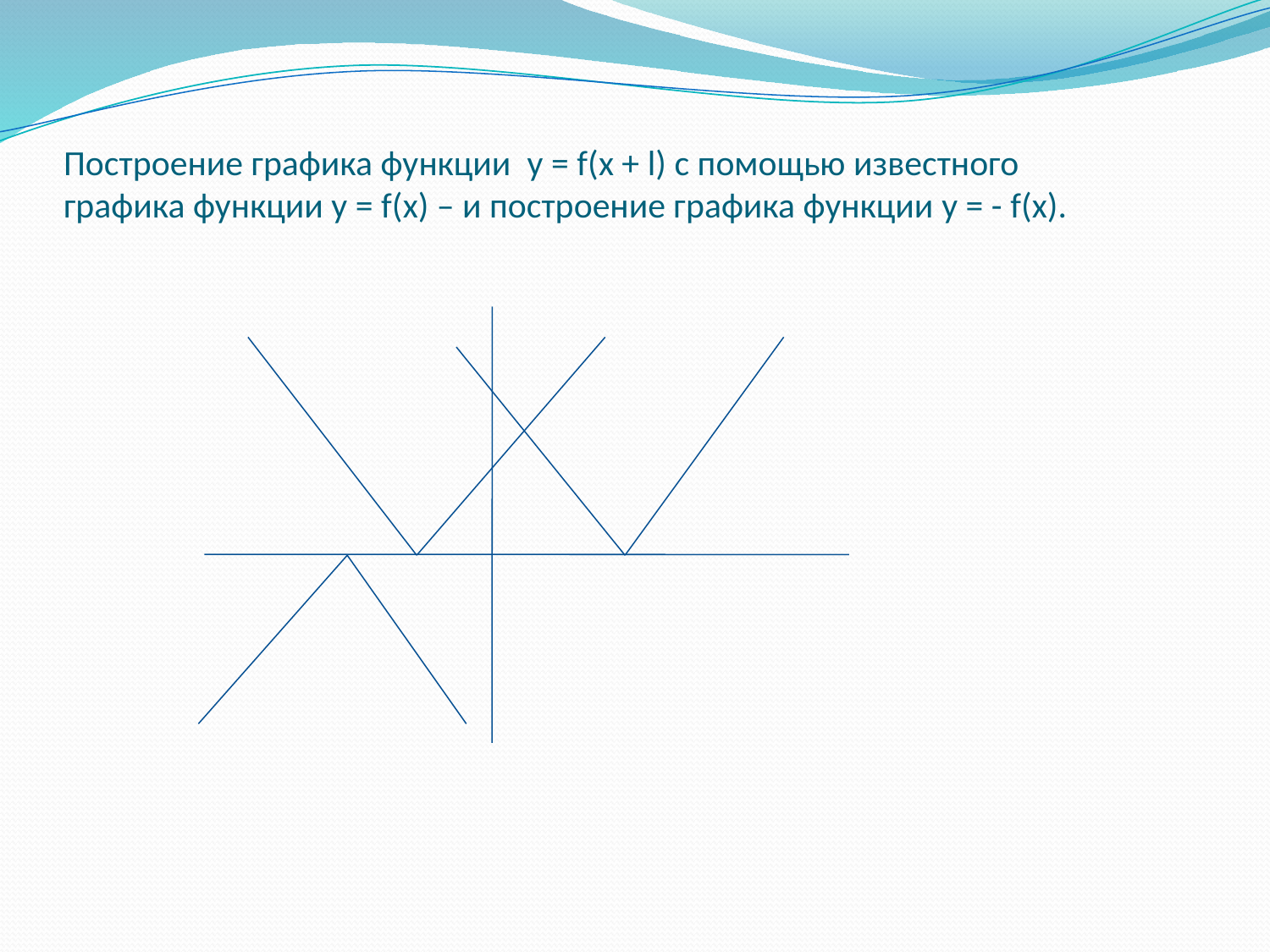

# Построение графика функции  y = f(x + l) с помощью известного графика функции y = f(x) – и построение графика функции y = - f(x).

### Chart

| Category |
|---|